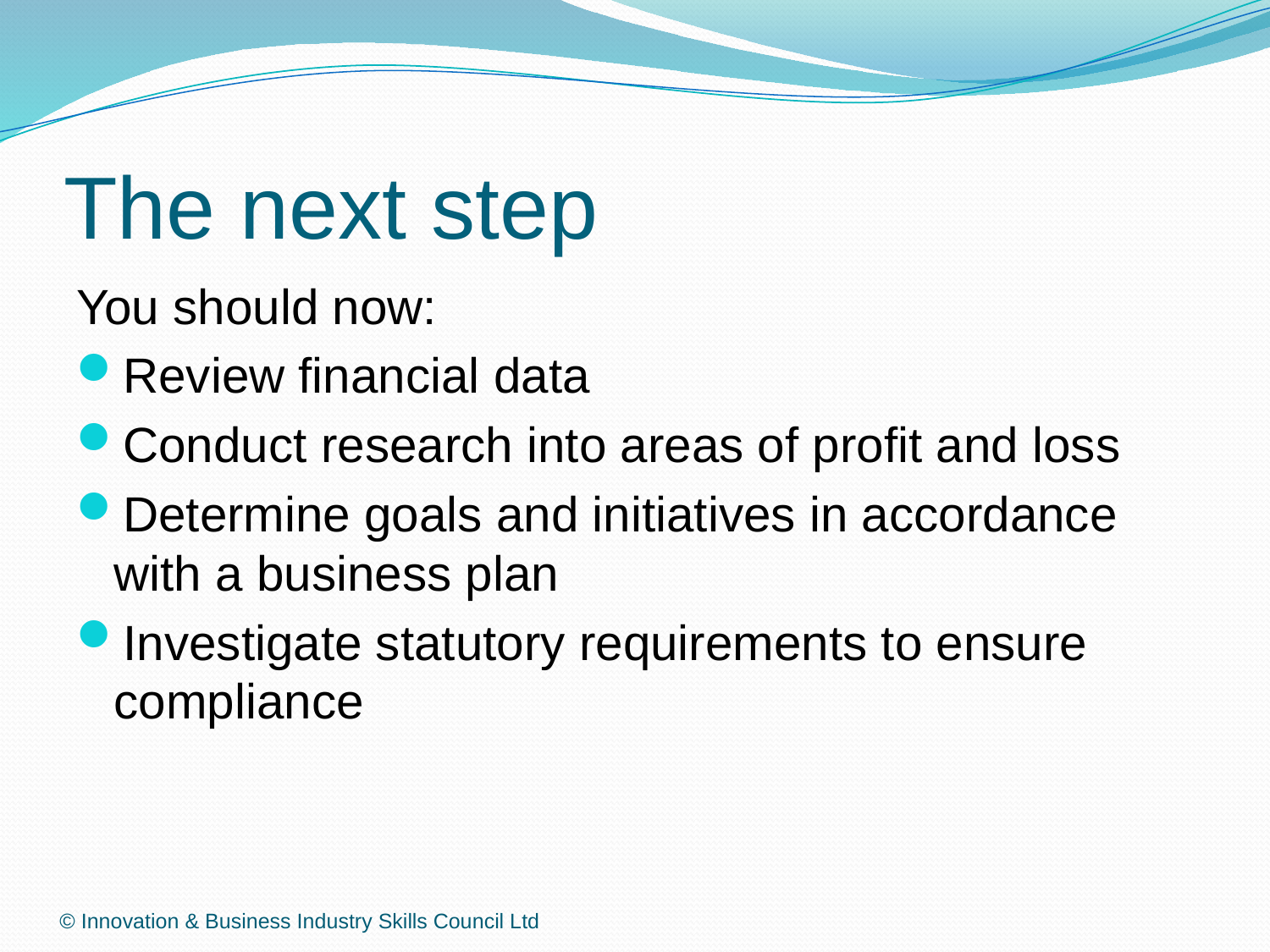

# The next step
You should now:
Review financial data
Conduct research into areas of profit and loss
Determine goals and initiatives in accordance with a business plan
Investigate statutory requirements to ensure  compliance
© Innovation & Business Industry Skills Council Ltd